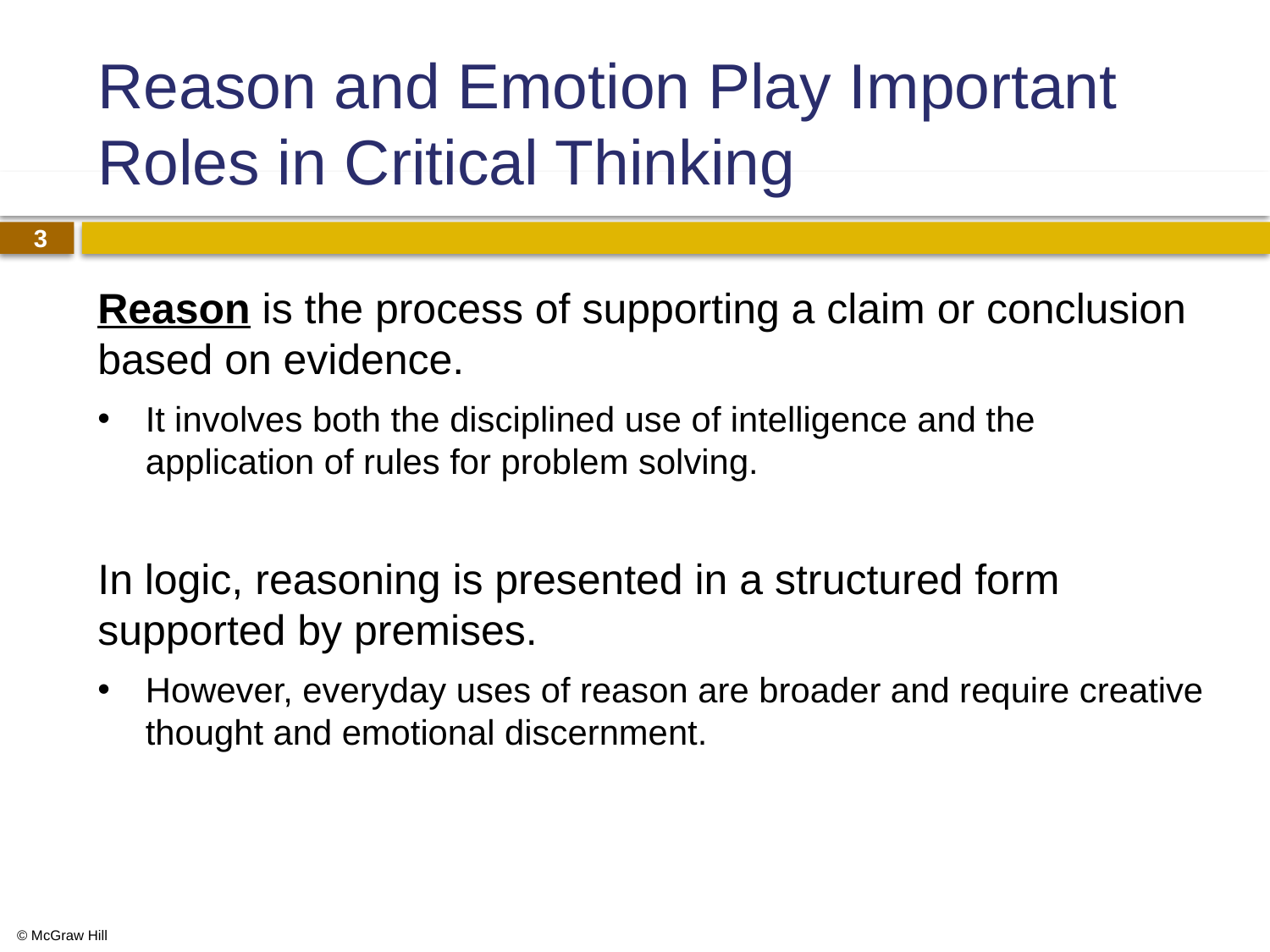

# Reason and Emotion Play Important Roles in Critical Thinking
Reason is the process of supporting a claim or conclusion based on evidence.
It involves both the disciplined use of intelligence and the application of rules for problem solving.

In logic, reasoning is presented in a structured form supported by premises.
However, everyday uses of reason are broader and require creative thought and emotional discernment.